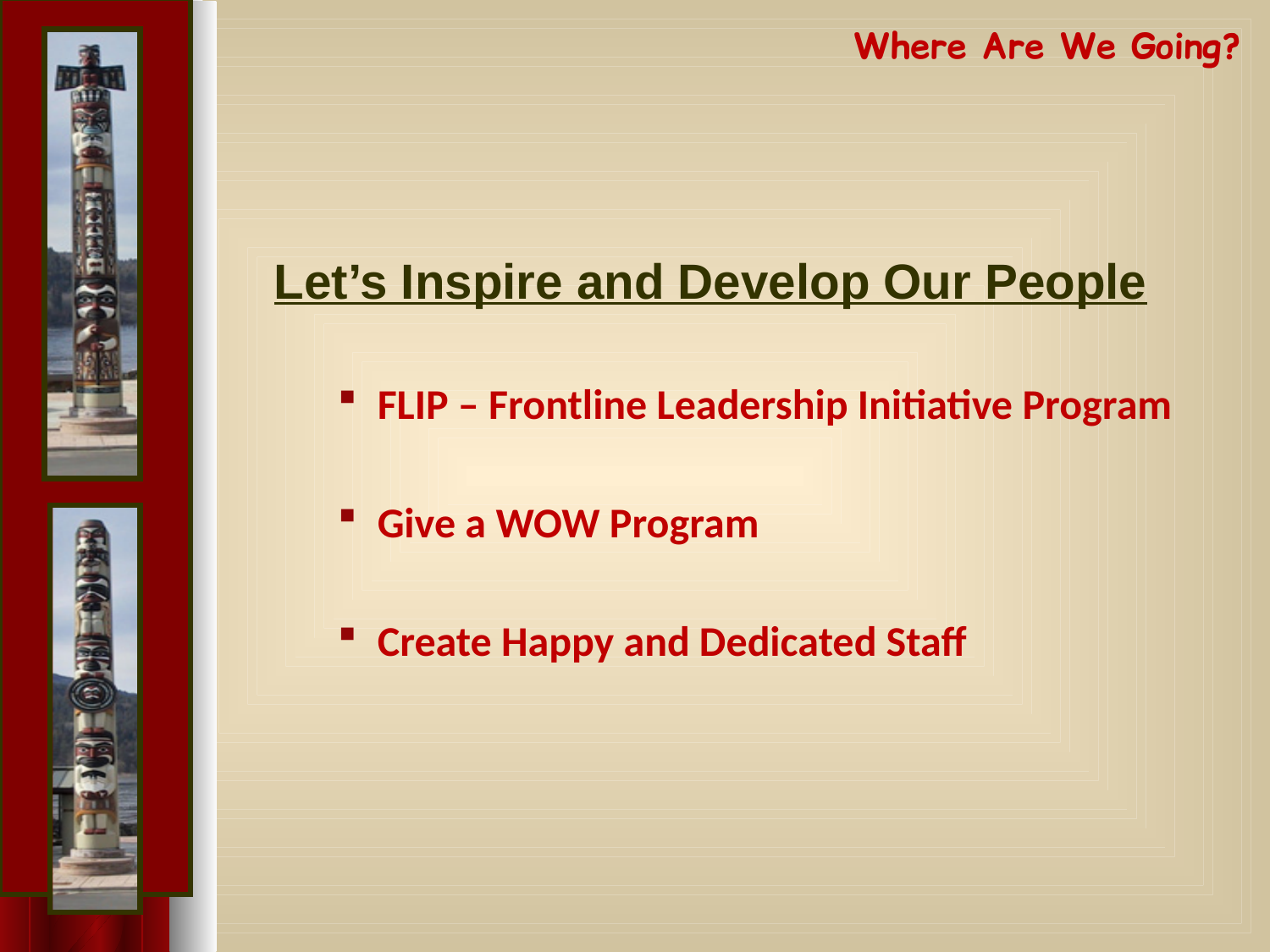

Where Are We Going?

Let’s Inspire and Develop Our People

FLIP – Frontline Leadership Initiative Program

Give a WOW Program

Create Happy and Dedicated Staff